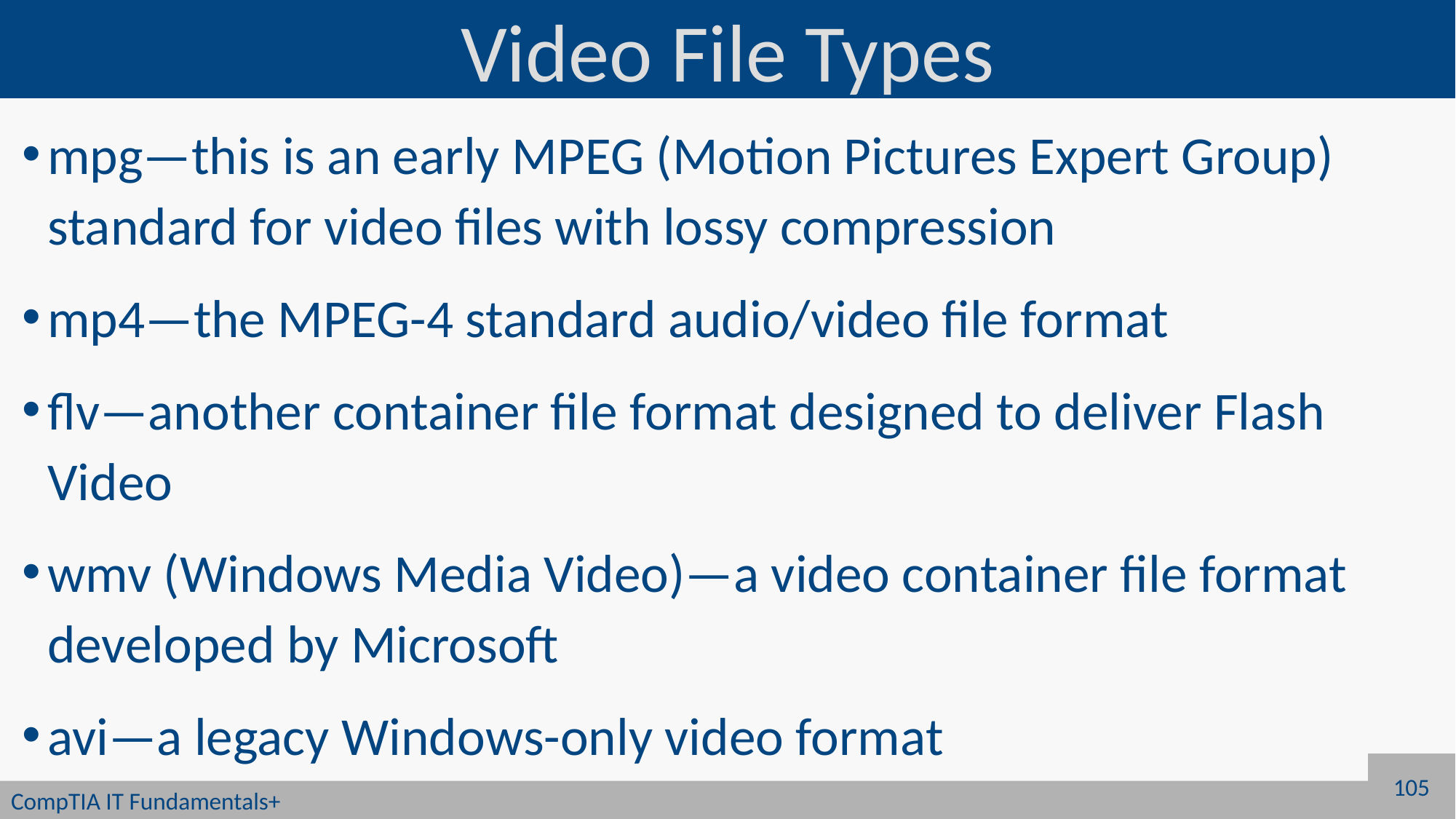

# Video File Types
mpg—this is an early MPEG (Motion Pictures Expert Group) standard for video files with lossy compression
mp4—the MPEG-4 standard audio/video file format
flv—another container file format designed to deliver Flash Video
wmv (Windows Media Video)—a video container file format developed by Microsoft
avi—a legacy Windows-only video format

105
CompTIA IT Fundamentals+